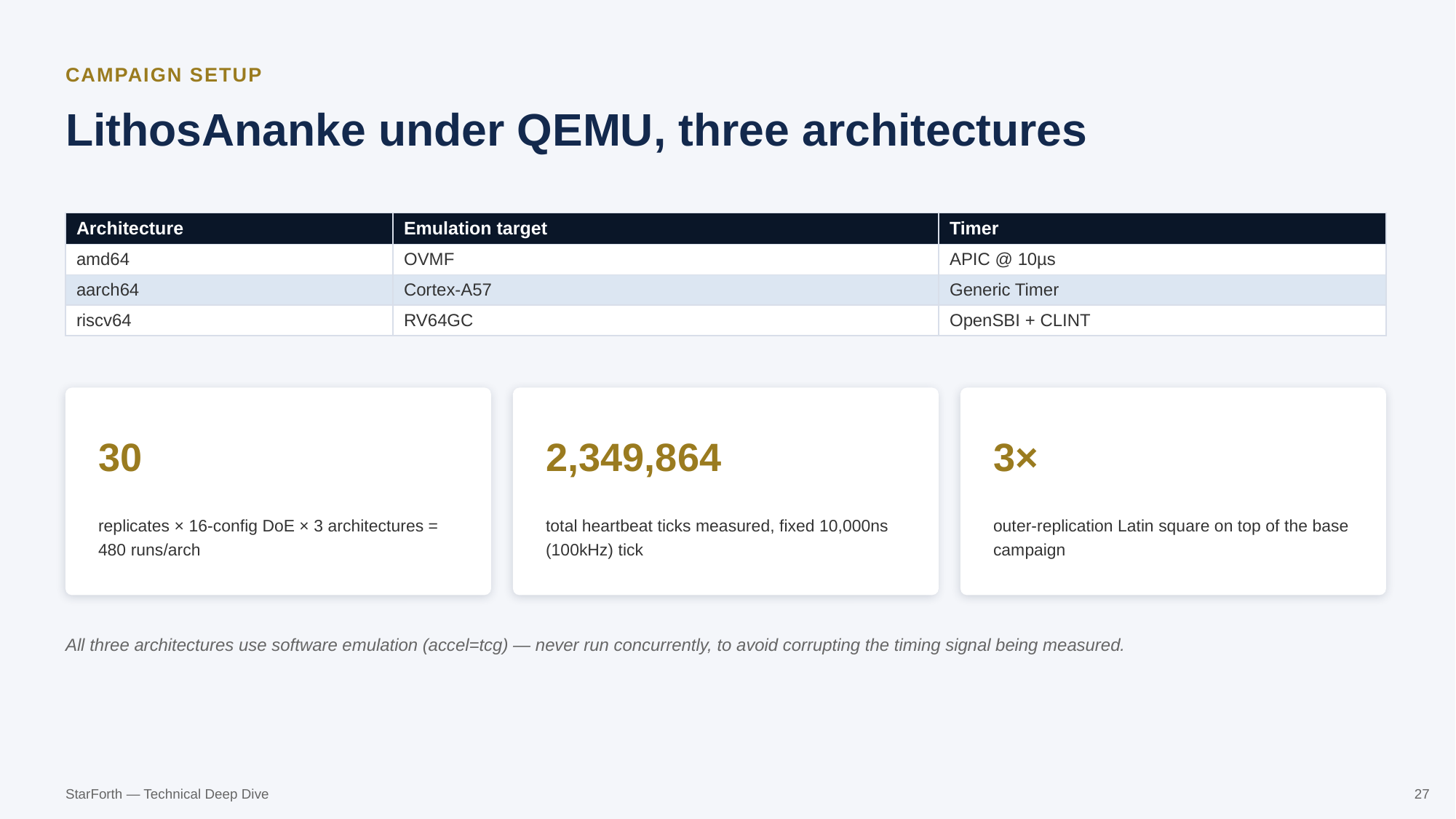

CAMPAIGN SETUP
LithosAnanke under QEMU, three architectures
| Architecture | Emulation target | Timer |
| --- | --- | --- |
| amd64 | OVMF | APIC @ 10µs |
| aarch64 | Cortex-A57 | Generic Timer |
| riscv64 | RV64GC | OpenSBI + CLINT |

30
2,349,864
3×
replicates × 16-config DoE × 3 architectures = 480 runs/arch
total heartbeat ticks measured, fixed 10,000ns (100kHz) tick
outer-replication Latin square on top of the base campaign

All three architectures use software emulation (accel=tcg) — never run concurrently, to avoid corrupting the timing signal being measured.
StarForth — Technical Deep Dive
27